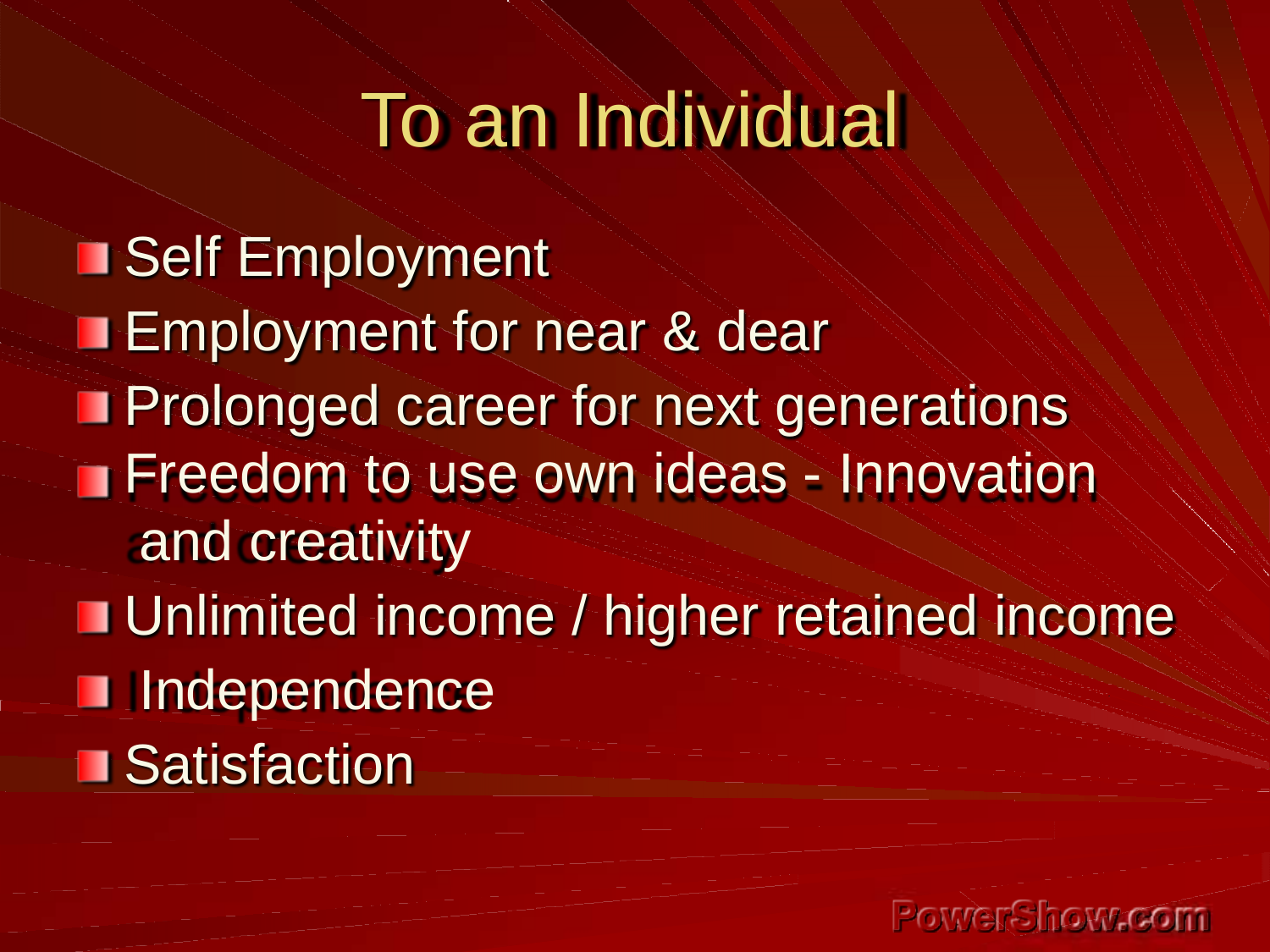

# To an Individual

Self Employment  Employment for near & dear
Prolonged career for next generations  Freedom to use own ideas - Innovation  and creativity
Unlimited income / higher retained income  Independence
Satisfaction